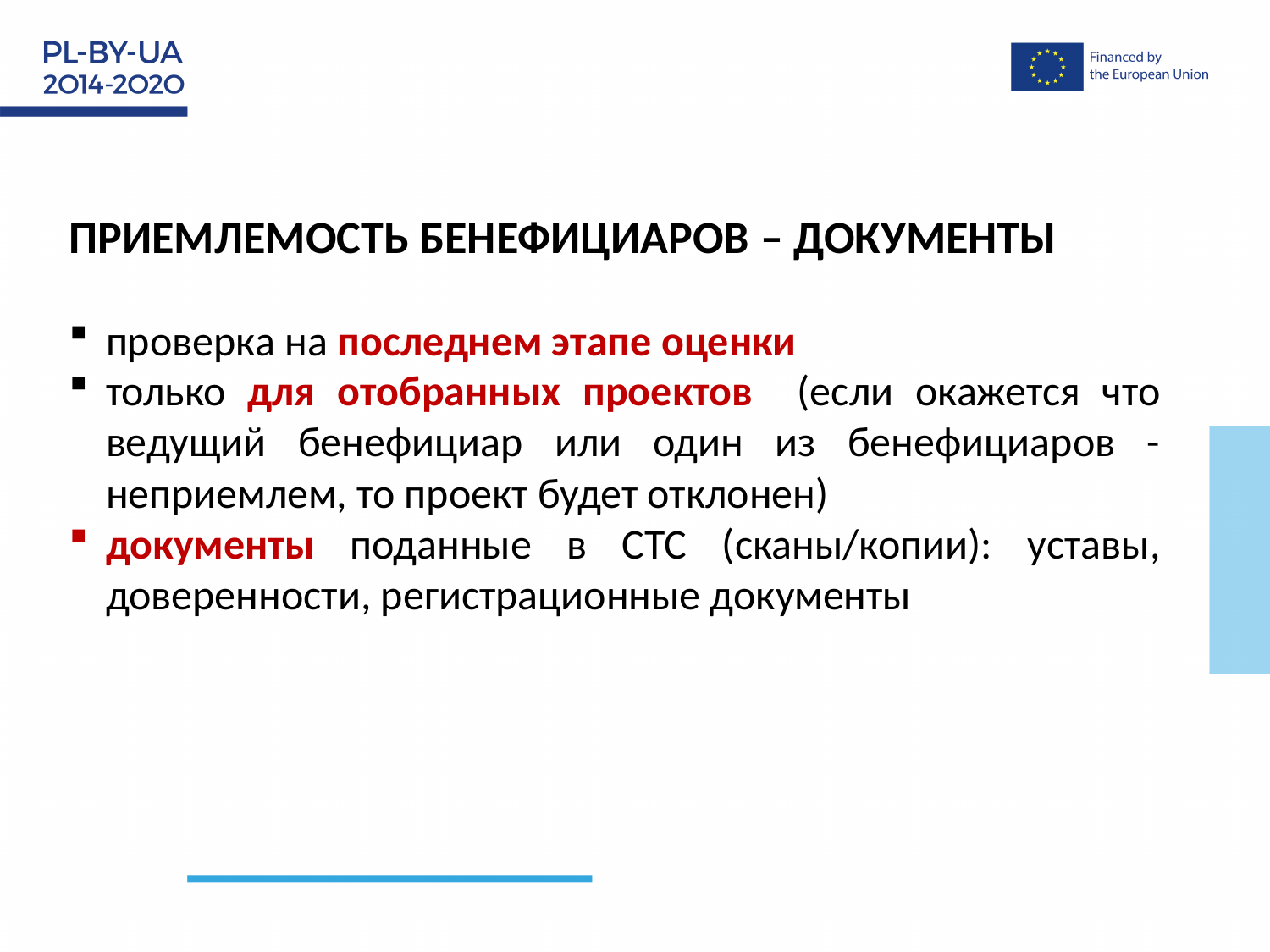

ПРИЕМЛЕМОСТЬ БЕНЕФИЦИАРОВ – ДОКУМЕНТЫ

проверка на последнем этапе оценки
только для отобранных проектов  (если окажется что ведущий бенефициар или один из бенефициаров - неприемлем, то проект будет отклонен)
документы поданные в СТС (сканы/копии): уставы, доверенности, регистрационные документы